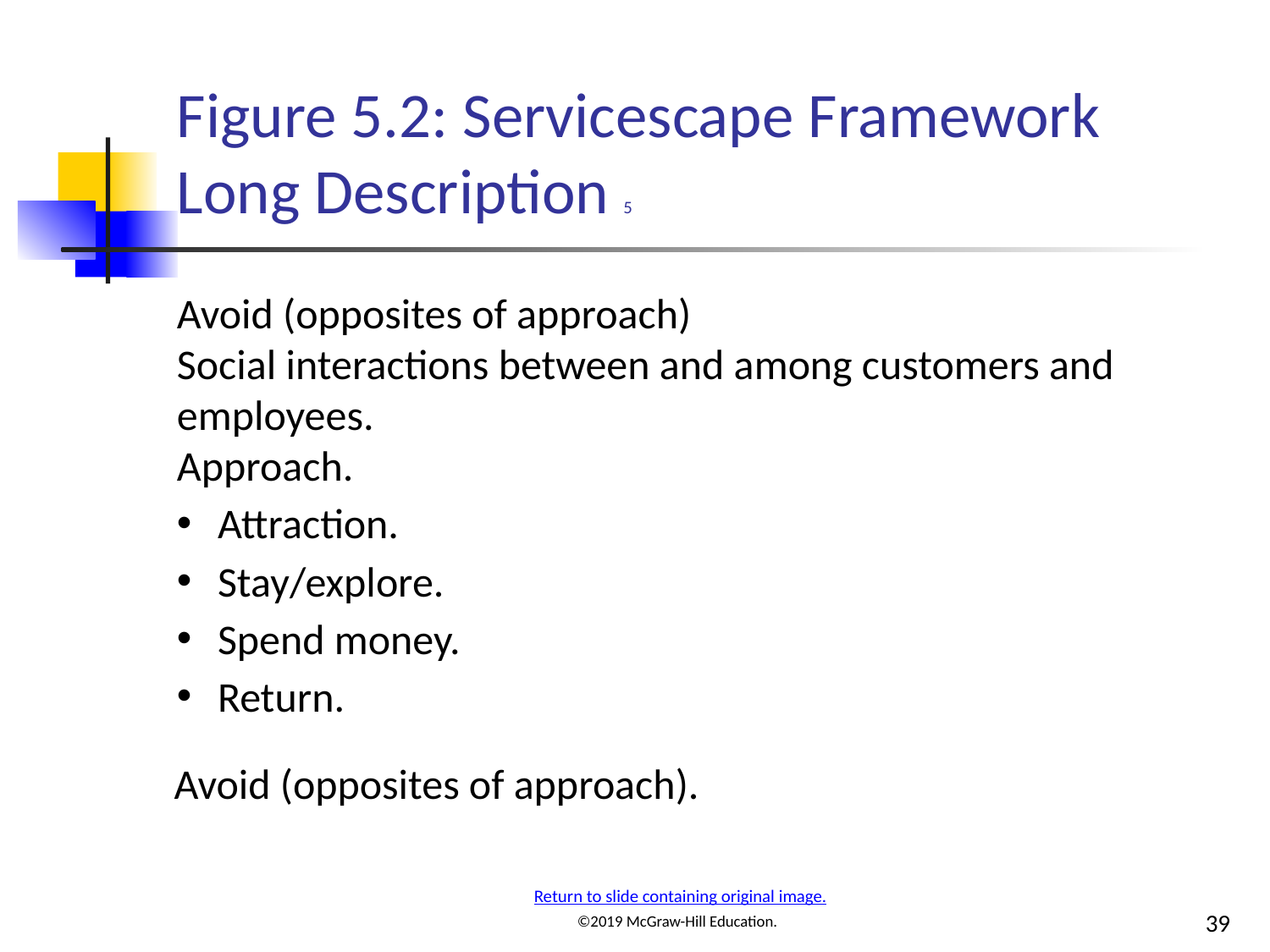

# Figure 5.2: Servicescape Framework Long Description 5
Avoid (opposites of approach)
Social interactions between and among customers and employees.
Approach.
Attraction.
Stay/explore.
Spend money.
Return.
Avoid (opposites of approach).
Return to slide containing original image.